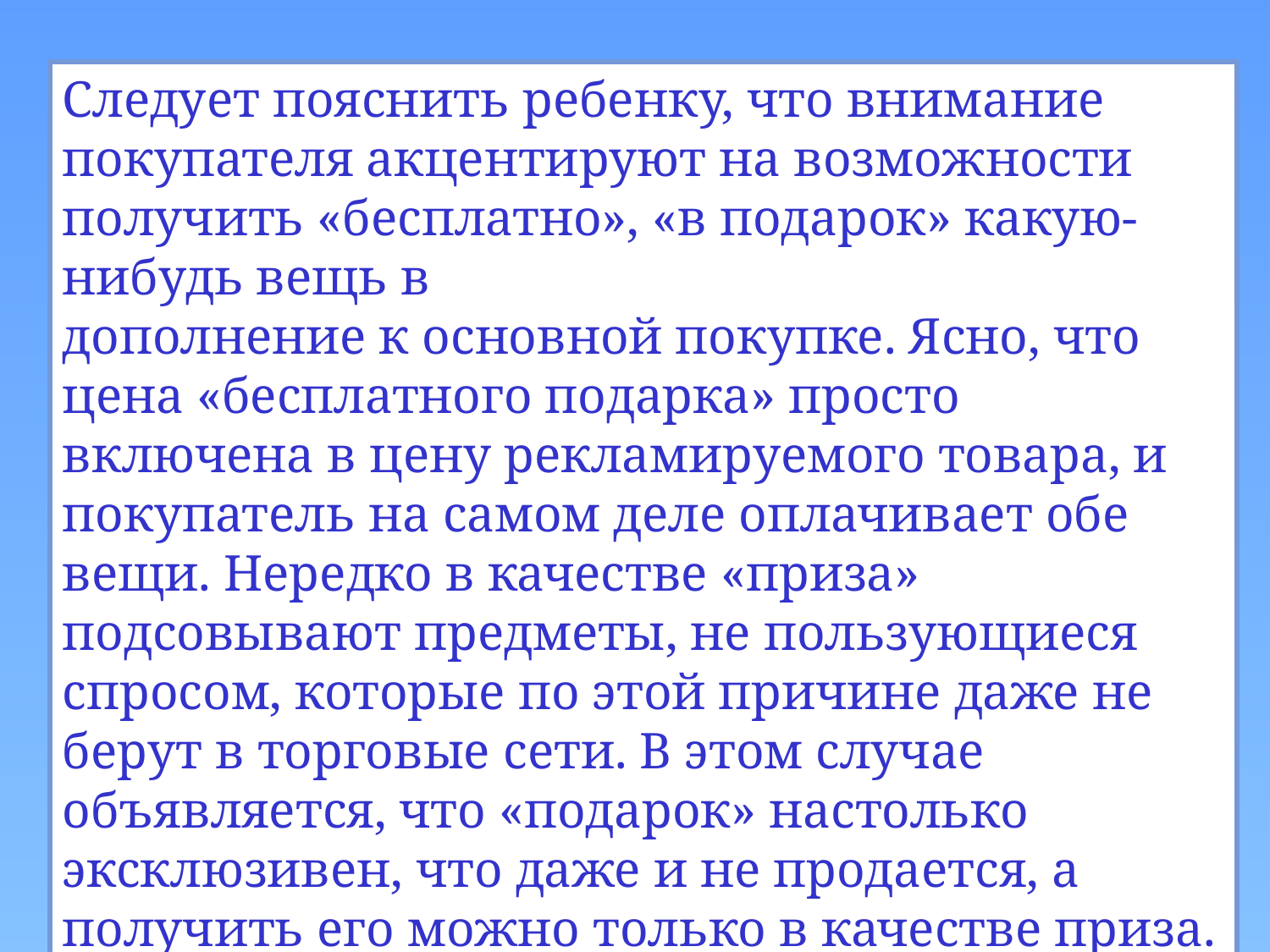

Следует пояснить ребенку, что внимание покупателя акцентируют на возможности получить «бесплатно», «в подарок» какую-нибудь вещь в
дополнение к основной покупке. Ясно, что цена «бесплатного подарка» просто включена в цену рекламируемого товара, и покупатель на самом деле оплачивает обе вещи. Нередко в качестве «приза» подсовывают предметы, не пользующиеся спросом, которые по этой причине даже не берут в торговые сети. В этом случае объявляется, что «подарок» настолько эксклюзивен, что даже и не продается, а получить его можно только в качестве приза.
НАЗАД
ВЫХОД